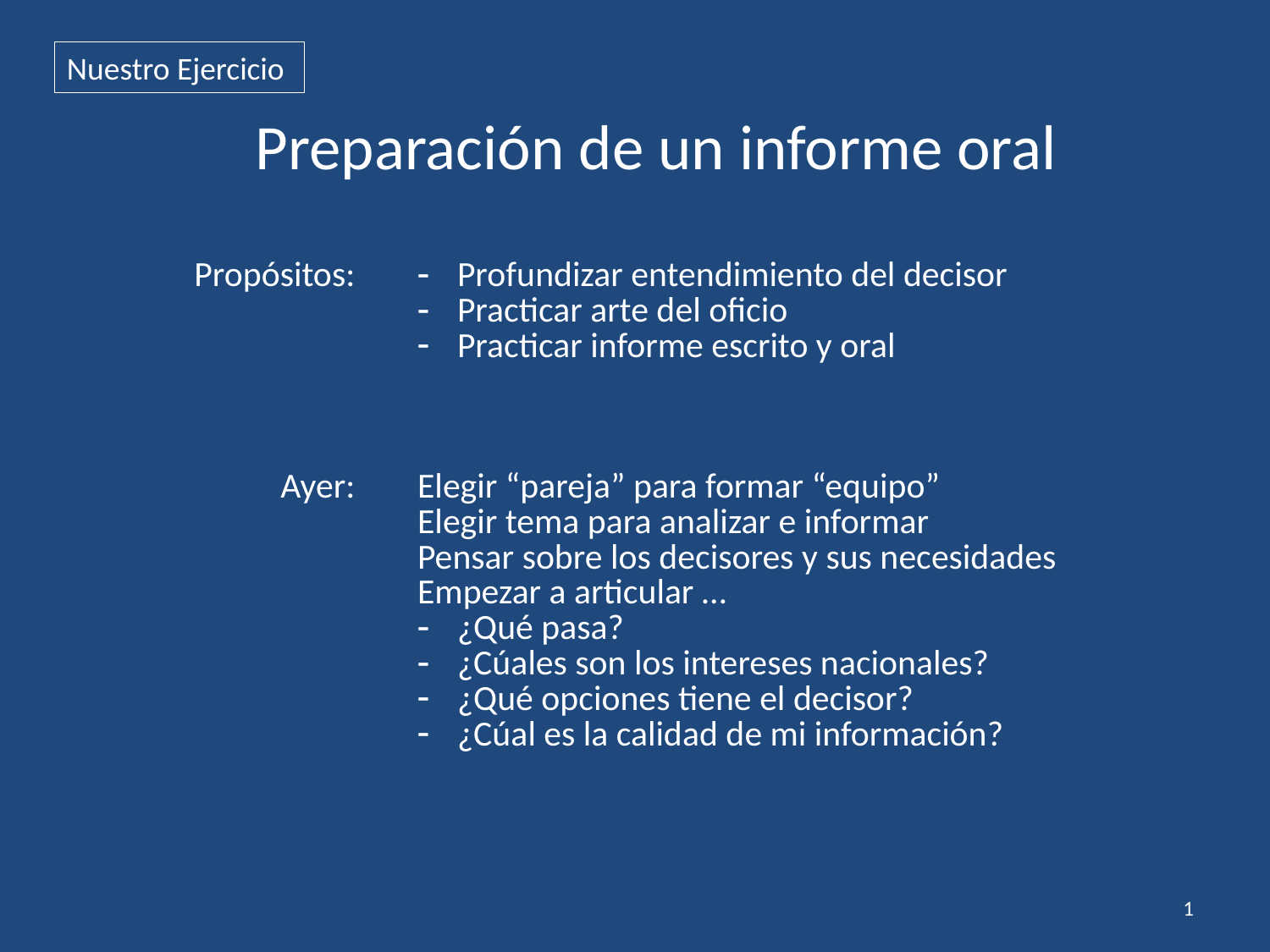

# Preparación de un informe oral
Nuestro Ejercicio
| Propósitos: |  | Profundizar entendimiento del decisor Practicar arte del oficio Practicar informe escrito y oral |
| --- | --- | --- |
| Ayer: |  | Elegir “pareja” para formar “equipo” Elegir tema para analizar e informar Pensar sobre los decisores y sus necesidades Empezar a articular … ¿Qué pasa? ¿Cúales son los intereses nacionales? ¿Qué opciones tiene el decisor? ¿Cúal es la calidad de mi información? |
| --- | --- | --- |
1